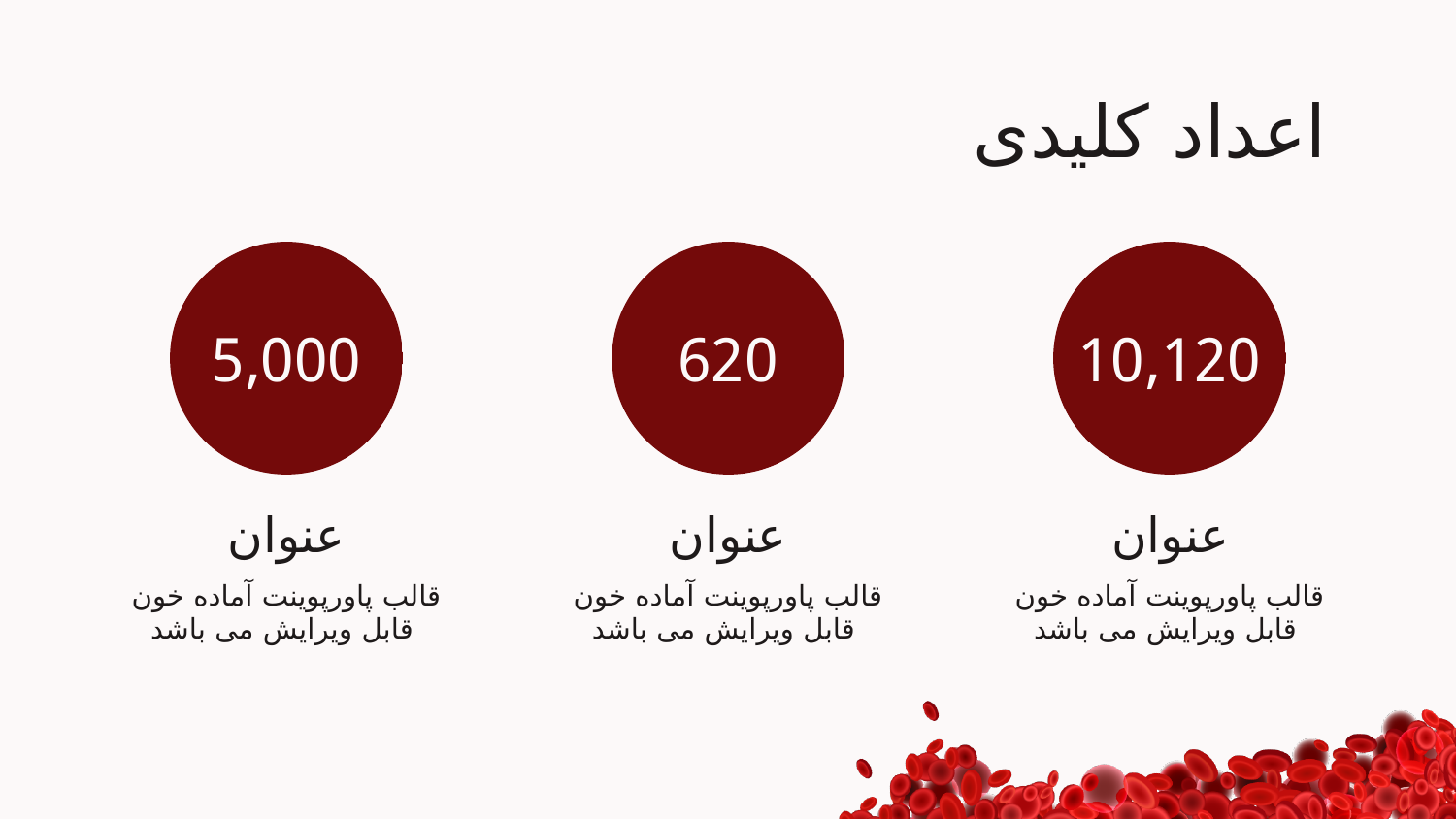

اعداد کلیدی

5,000
# 620
10,120
عنوان
عنوان
عنوان
قالب پاورپوینت آماده خون  قابل ویرایش می باشد
قالب پاورپوینت آماده خون  قابل ویرایش می باشد
قالب پاورپوینت آماده خون  قابل ویرایش می باشد